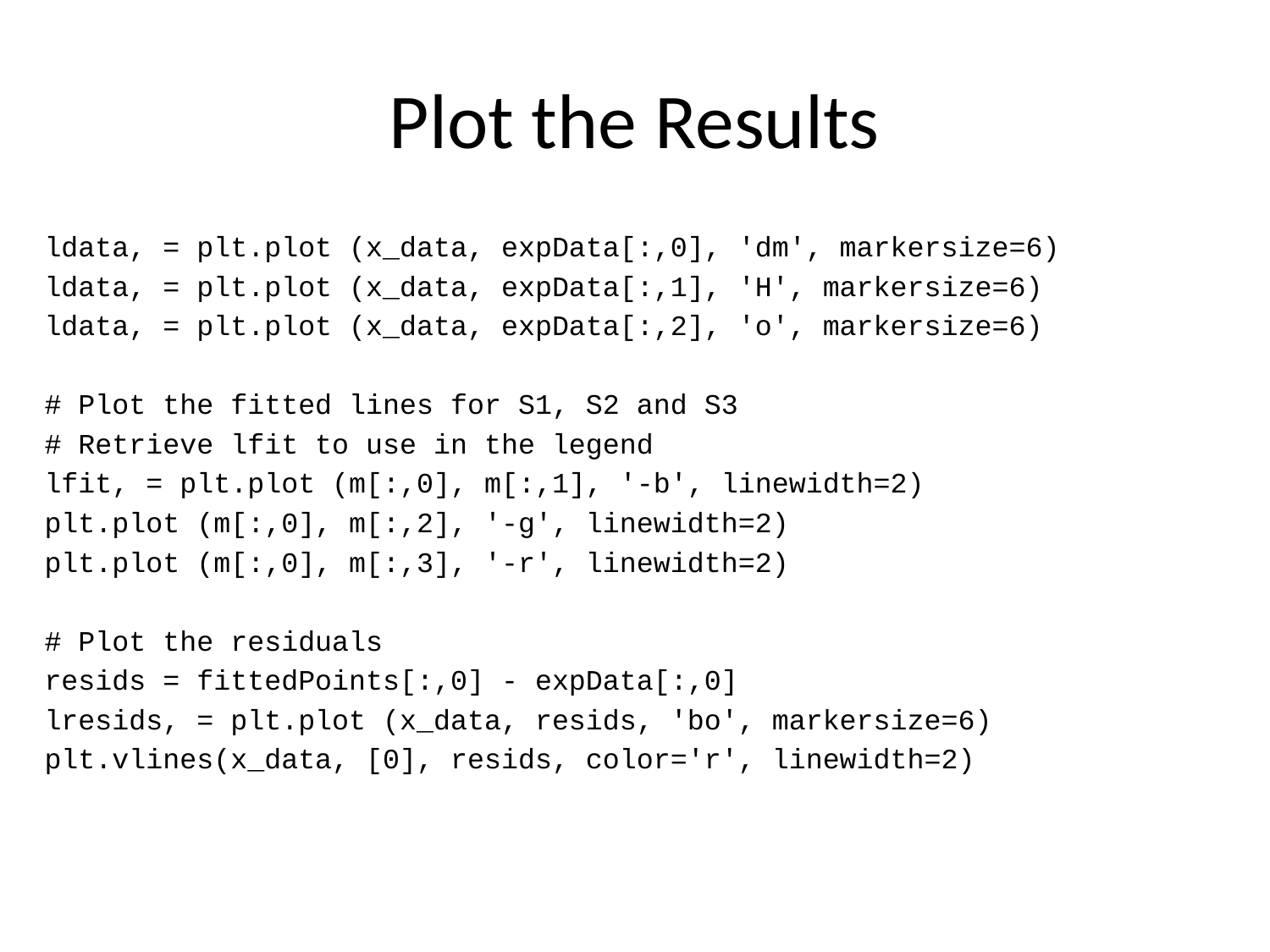

# Plot the Results
ldata, = plt.plot (x_data, expData[:,0], 'dm', markersize=6)
ldata, = plt.plot (x_data, expData[:,1], 'H', markersize=6)
ldata, = plt.plot (x_data, expData[:,2], 'o', markersize=6)

# Plot the fitted lines for S1, S2 and S3
# Retrieve lfit to use in the legend
lfit, = plt.plot (m[:,0], m[:,1], '-b', linewidth=2)
plt.plot (m[:,0], m[:,2], '-g', linewidth=2)
plt.plot (m[:,0], m[:,3], '-r', linewidth=2)

# Plot the residuals
resids = fittedPoints[:,0] - expData[:,0]
lresids, = plt.plot (x_data, resids, 'bo', markersize=6)
plt.vlines(x_data, [0], resids, color='r', linewidth=2)